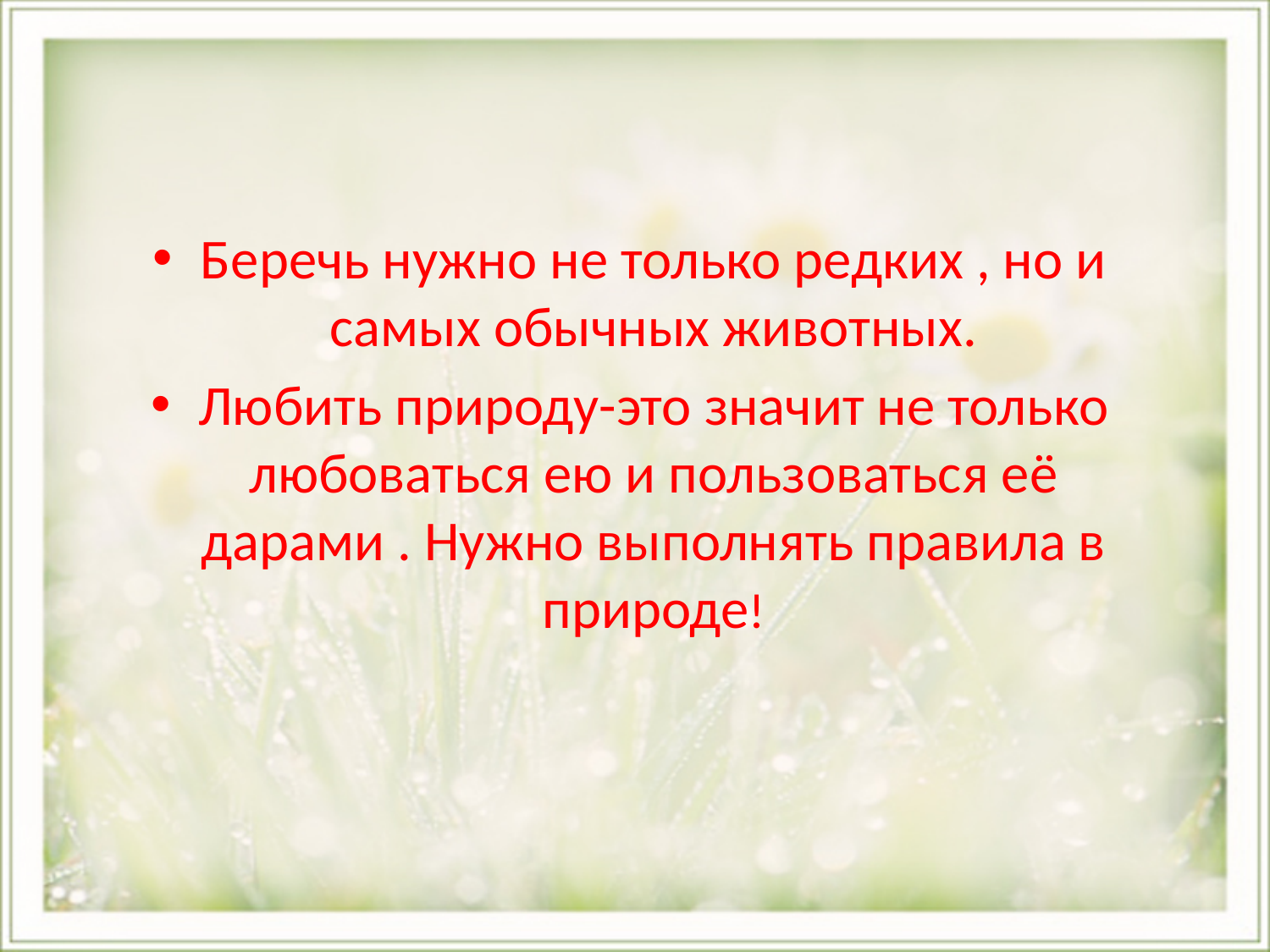

Беречь нужно не только редких , но и самых обычных животных.
Любить природу-это значит не только любоваться ею и пользоваться её дарами . Нужно выполнять правила в природе!